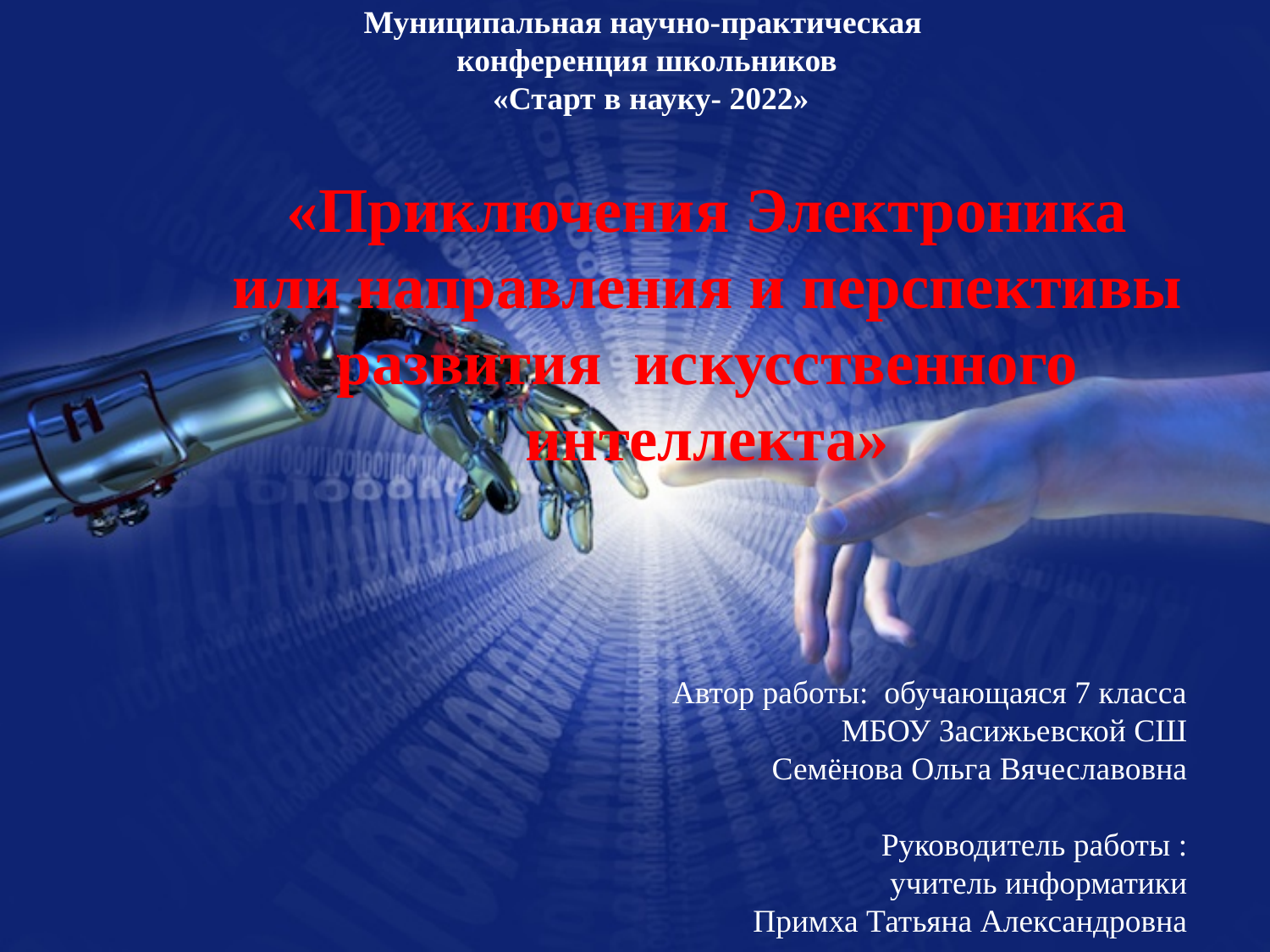

Муниципальная научно-практическая
конференция школьников
 «Старт в науку- 2022»

«Приключения Электроника или направления и перспективы развития  искусственного интеллекта»
Автор работы:  обучающаяся 7 класса
МБОУ Засижьевской СШ
Семёнова Ольга Вячеславовна

Руководитель работы :
учитель информатики
 Примха Татьяна Александровна